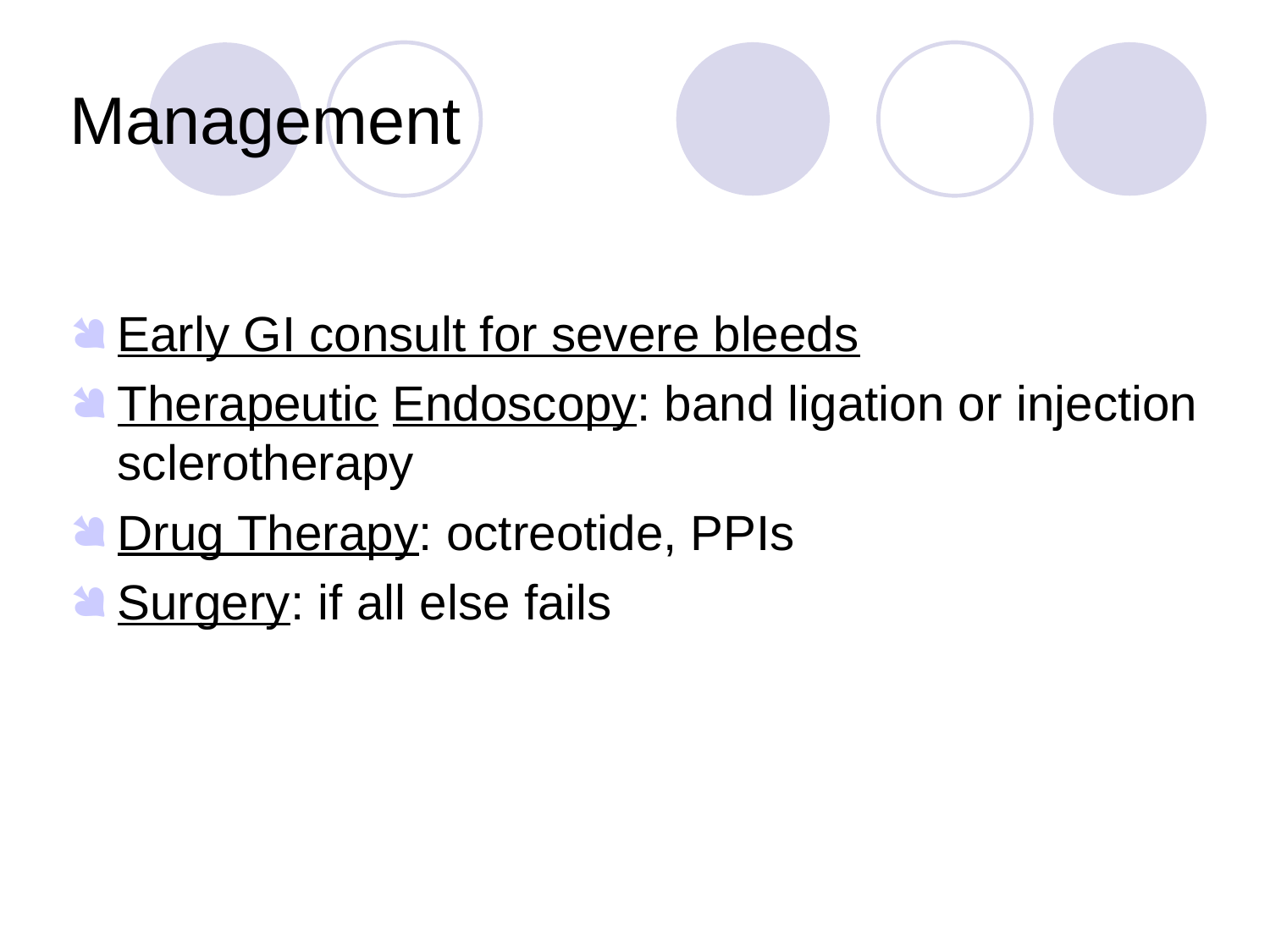

Management
Early GI consult for severe bleeds
Therapeutic Endoscopy: band ligation or injection sclerotherapy
Drug Therapy: octreotide, PPIs
Surgery: if all else fails